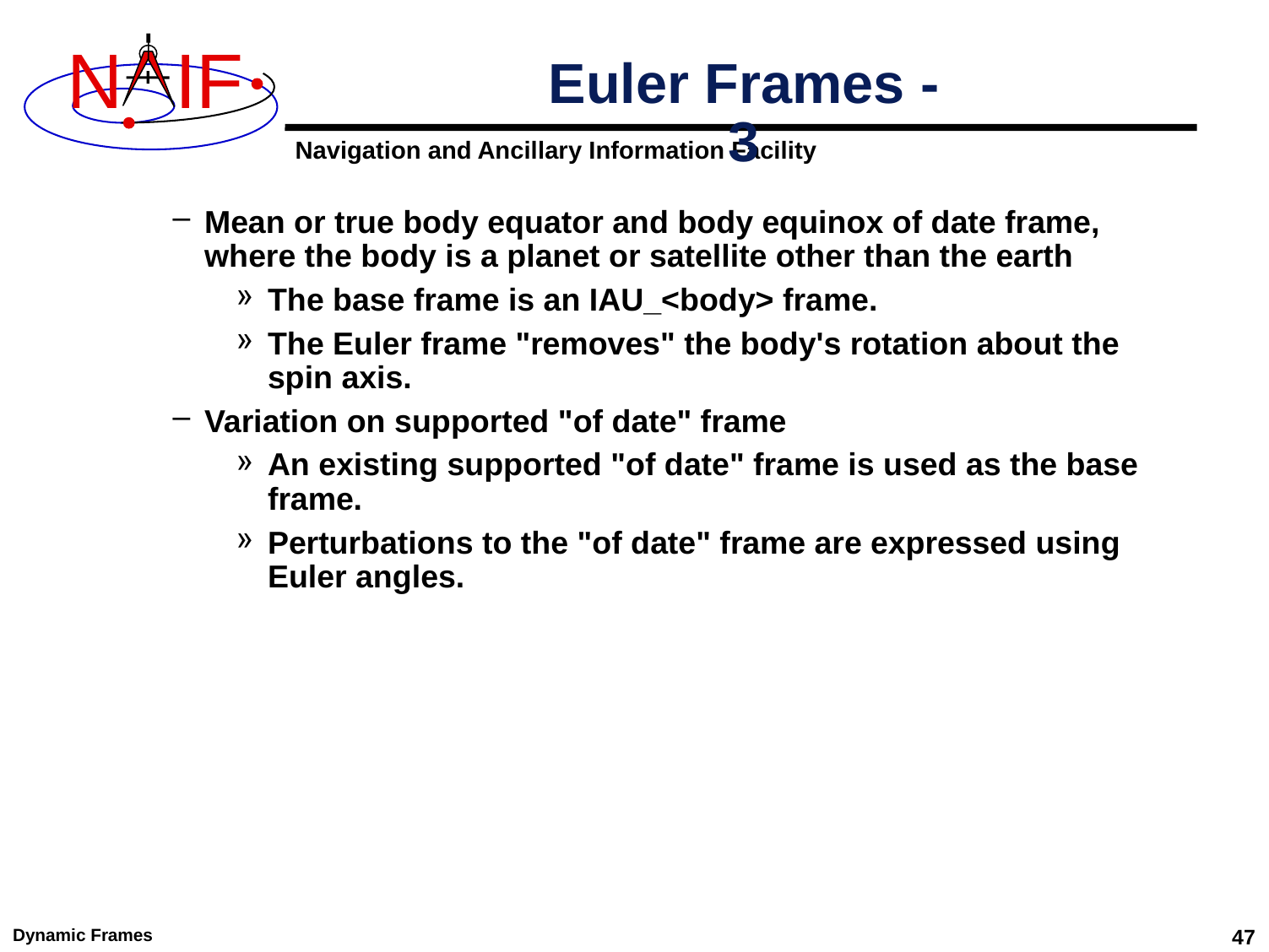

# Euler Frames - 3
Mean or true body equator and body equinox of date frame, where the body is a planet or satellite other than the earth
The base frame is an IAU_<body> frame.
The Euler frame "removes" the body's rotation about the spin axis.
Variation on supported "of date" frame
An existing supported "of date" frame is used as the base frame.
Perturbations to the "of date" frame are expressed using Euler angles.

Dynamic Frames
47